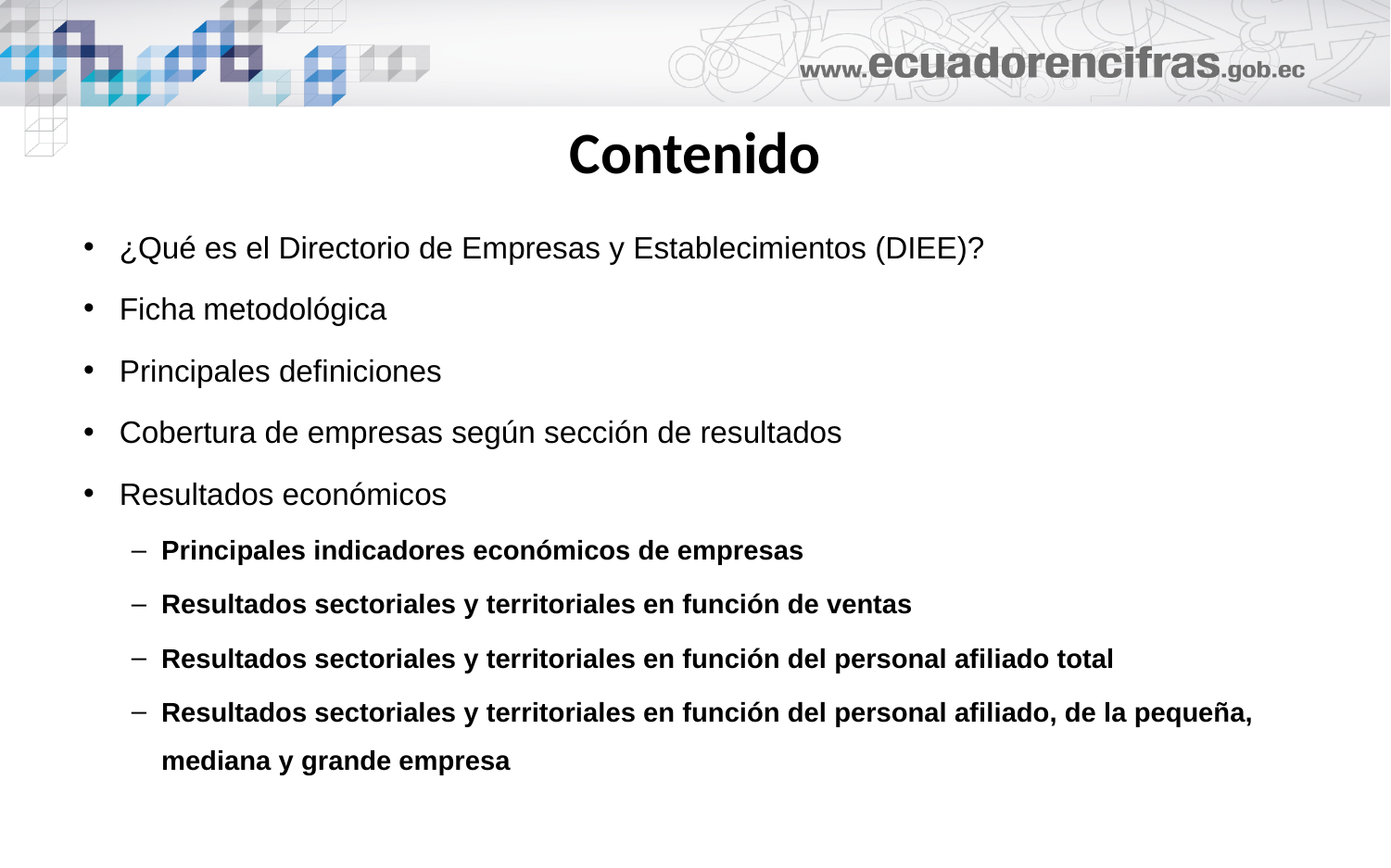

# Contenido
¿Qué es el Directorio de Empresas y Establecimientos (DIEE)?
Ficha metodológica
Principales definiciones
Cobertura de empresas según sección de resultados
Resultados económicos
Principales indicadores económicos de empresas
Resultados sectoriales y territoriales en función de ventas
Resultados sectoriales y territoriales en función del personal afiliado total
Resultados sectoriales y territoriales en función del personal afiliado, de la pequeña, mediana y grande empresa